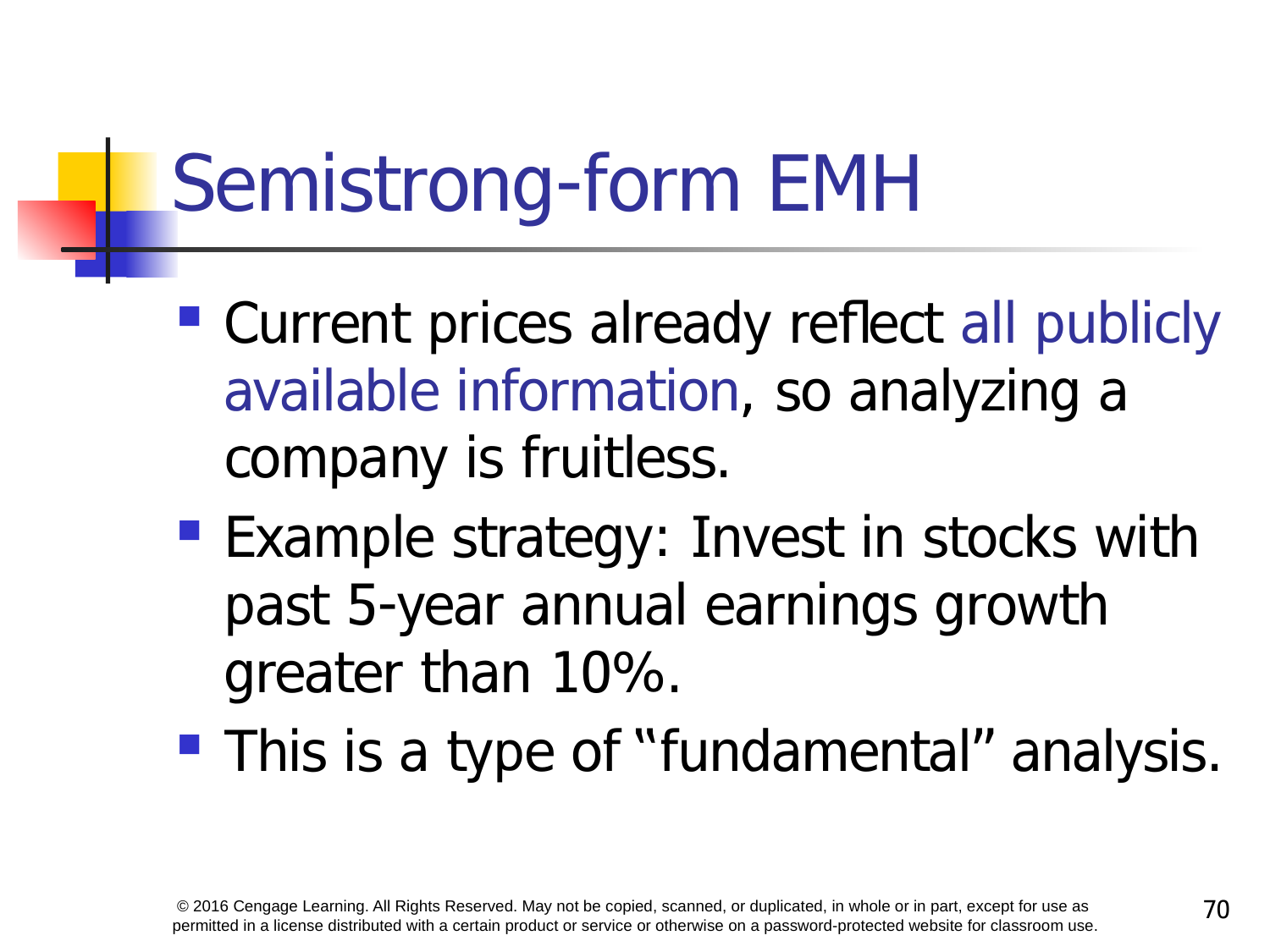

# Semistrong-form EMH
Current prices already reflect all publicly available information, so analyzing a company is fruitless.
Example strategy: Invest in stocks with past 5-year annual earnings growth greater than 10%.
This is a type of “fundamental” analysis.

70